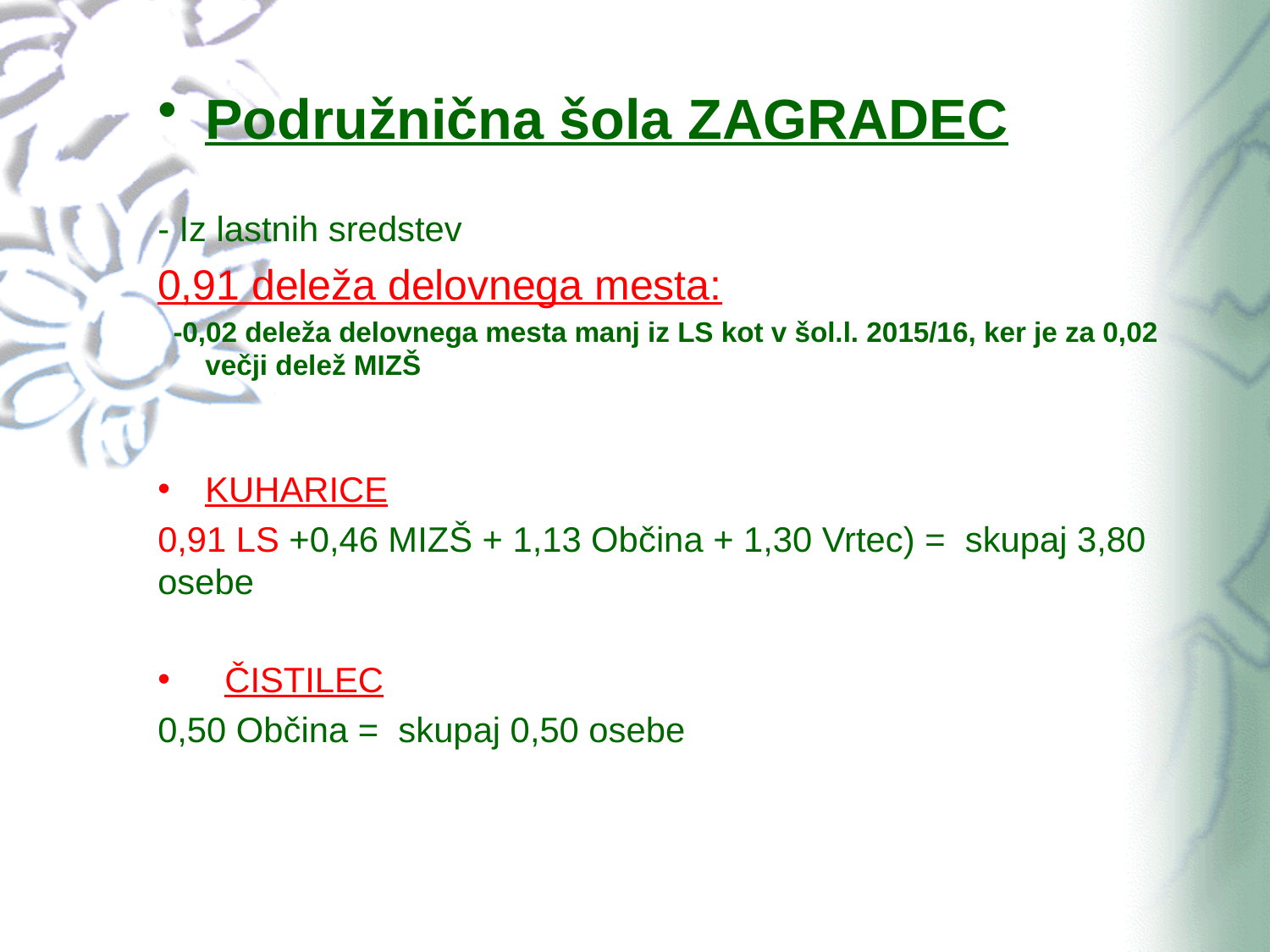

Podružnična šola ZAGRADEC

- Iz lastnih sredstev
0,91 deleža delovnega mesta:
  -0,02 deleža delovnega mesta manj iz LS kot v šol.l. 2015/16, ker je za 0,02 večji delež MIZŠ

KUHARICE
0,91 LS +0,46 MIZŠ + 1,13 Občina + 1,30 Vrtec) =  skupaj 3,80 osebe

  ČISTILEC
0,50 Občina =  skupaj 0,50 osebe